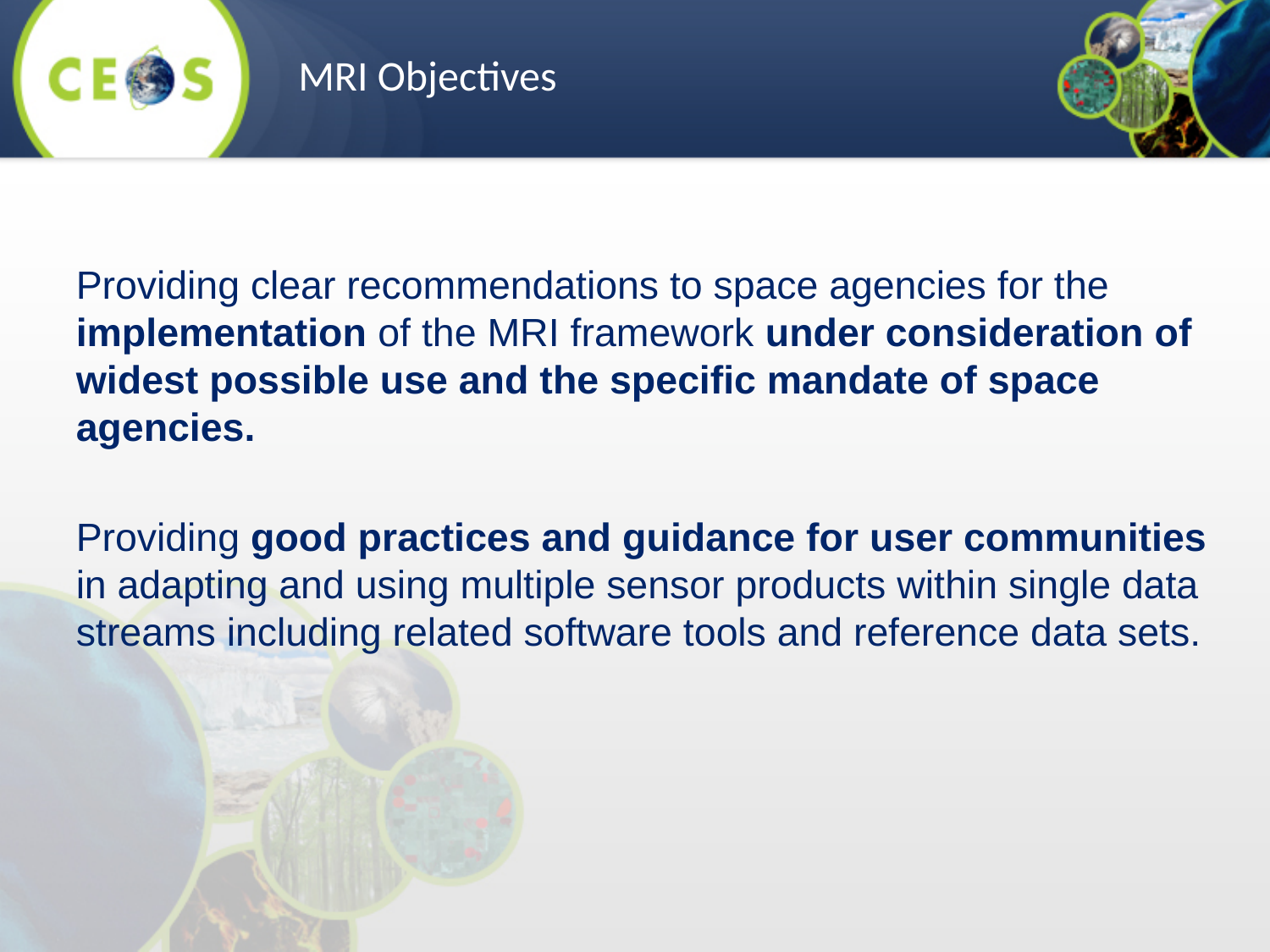

MRI Objectives
Providing clear recommendations to space agencies for the implementation of the MRI framework under consideration of widest possible use and the specific mandate of space agencies.

Providing good practices and guidance for user communities in adapting and using multiple sensor products within single data streams including related software tools and reference data sets.